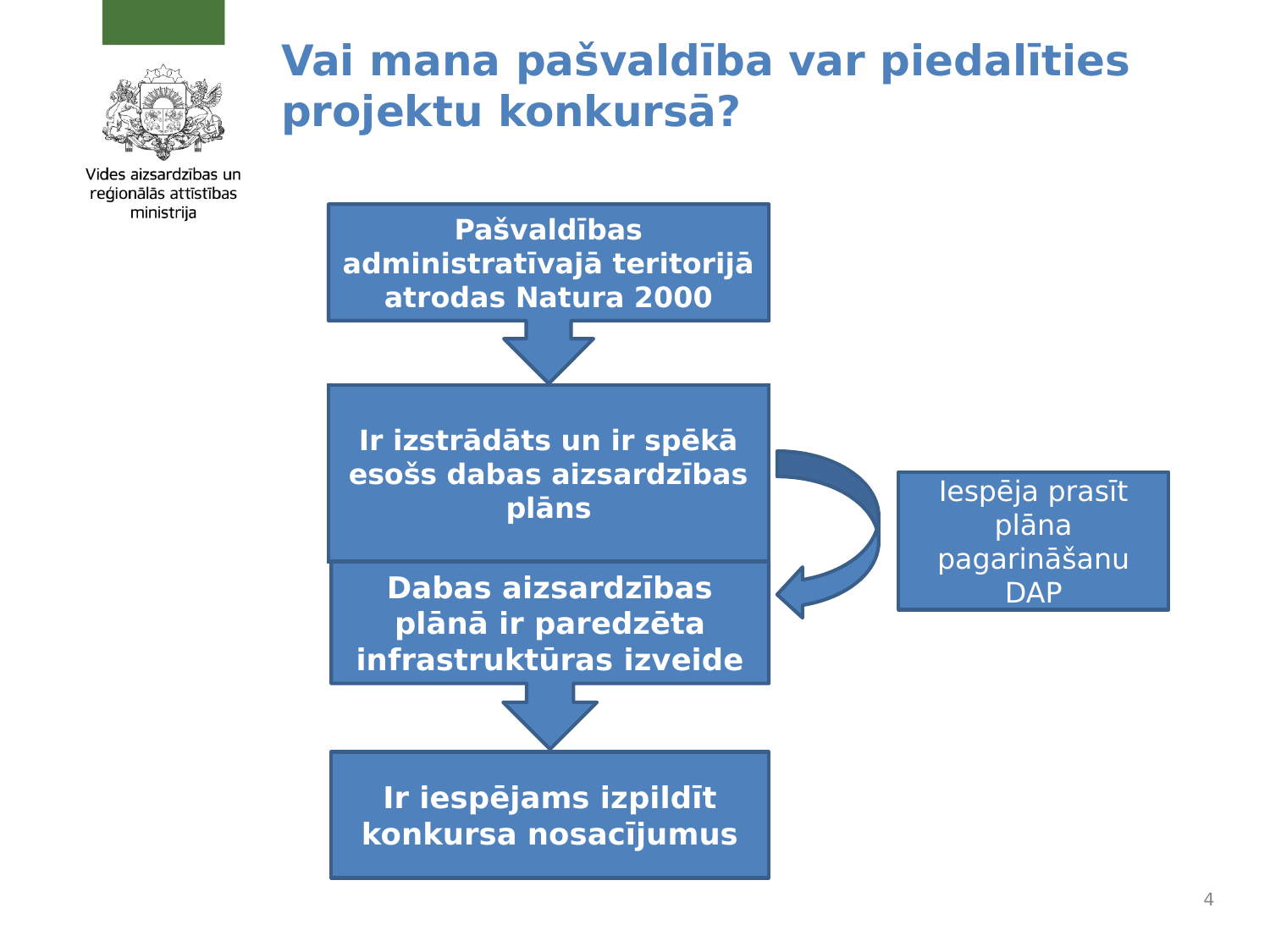

# Vai mana pašvaldība var piedalīties projektu konkursā?
Pašvaldības administratīvajā teritorijā atrodas Natura 2000
Ir izstrādāts un ir spēkā esošs dabas aizsardzības plāns

Iespēja prasīt plāna pagarināšanu DAP
Dabas aizsardzības plānā ir paredzēta infrastruktūras izveide
Ir iespējams izpildīt konkursa nosacījumus
4